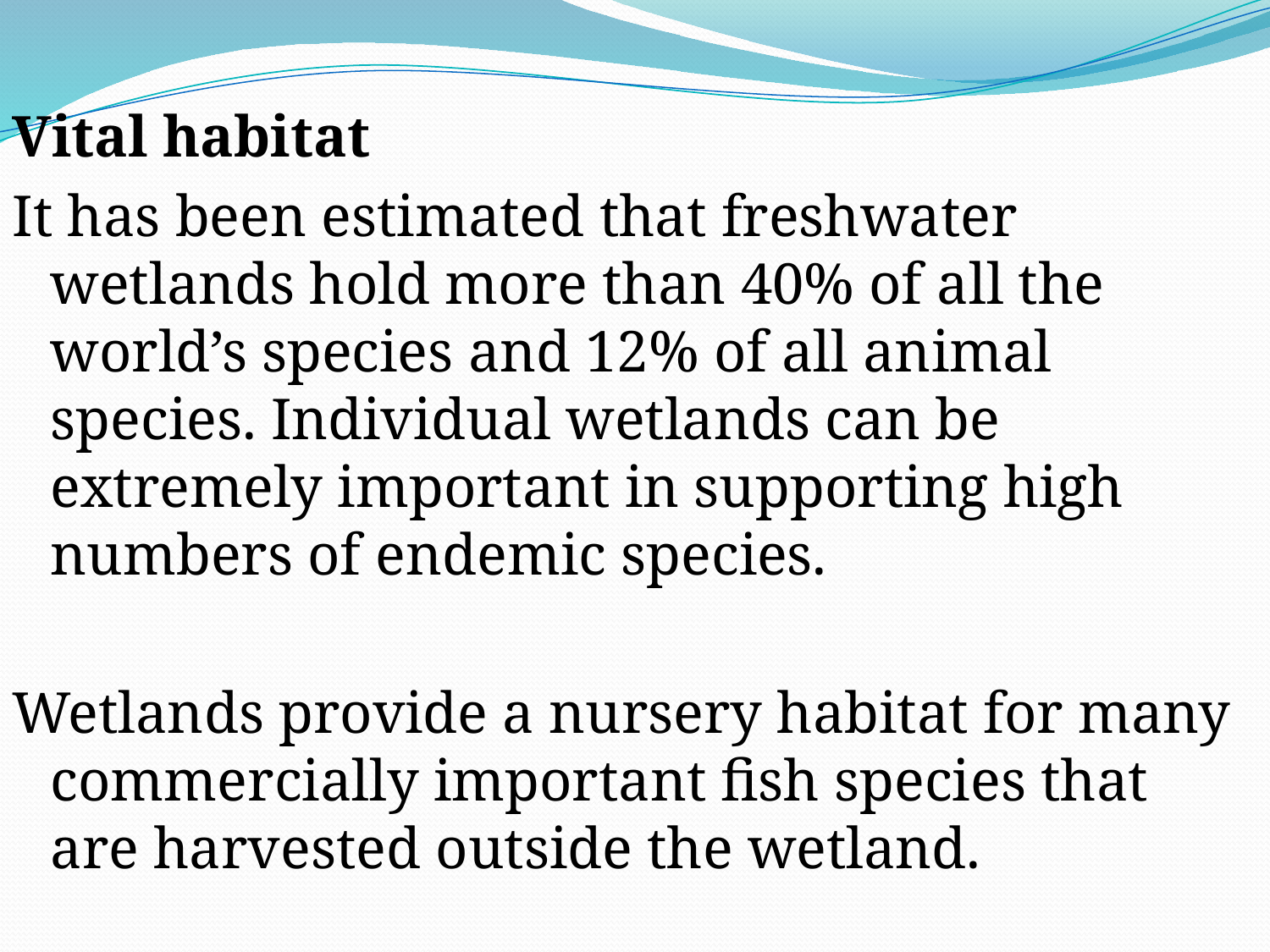

Vital habitat
It has been estimated that freshwater wetlands hold more than 40% of all the world’s species and 12% of all animal species. Individual wetlands can be extremely important in supporting high numbers of endemic species.

Wetlands provide a nursery habitat for many commercially important fish species that are harvested outside the wetland.